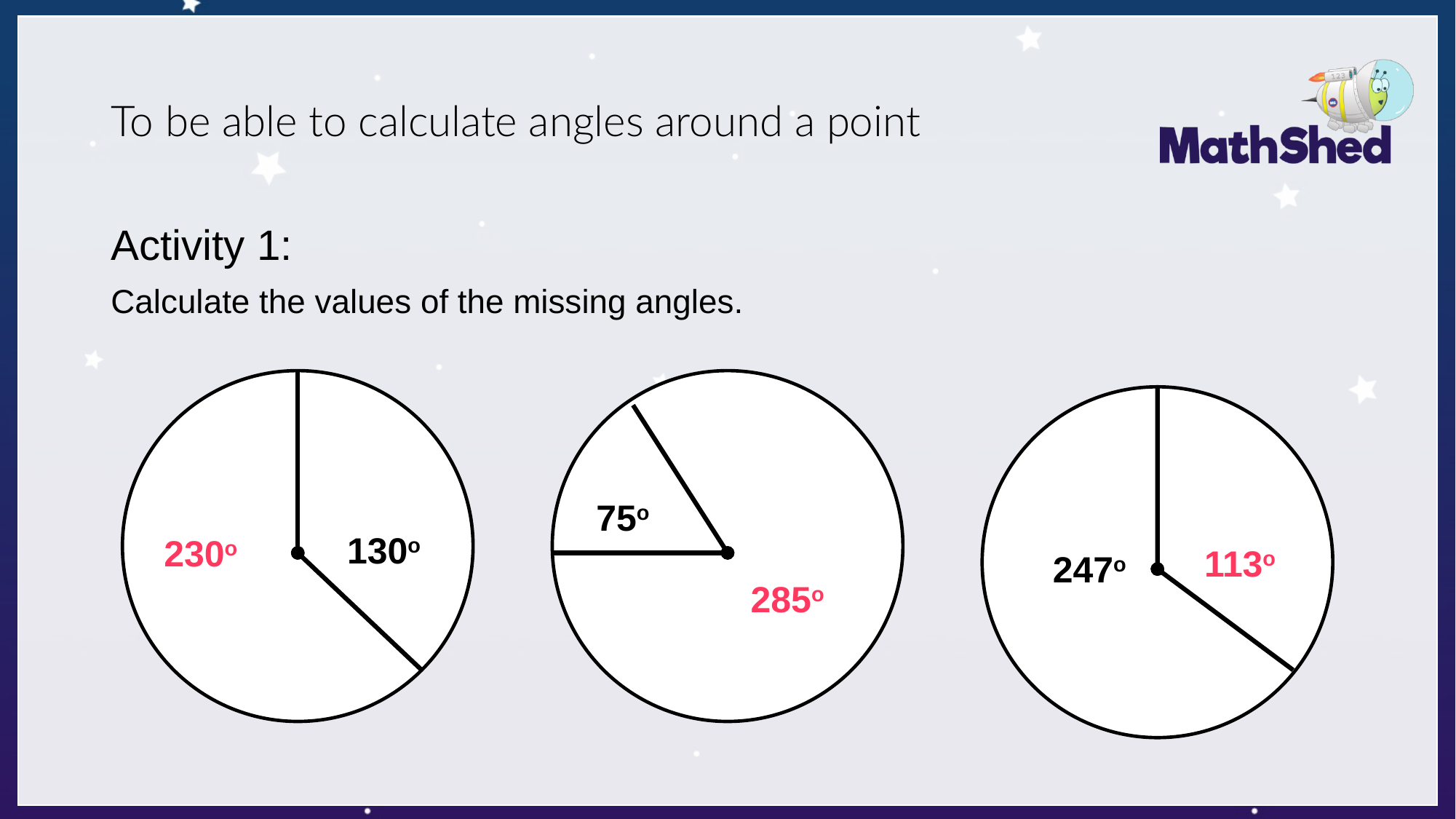

# To be able to calculate angles around a point
Activity 1:
Calculate the values of the missing angles.

75o
130o
230o
113o
247o
285o